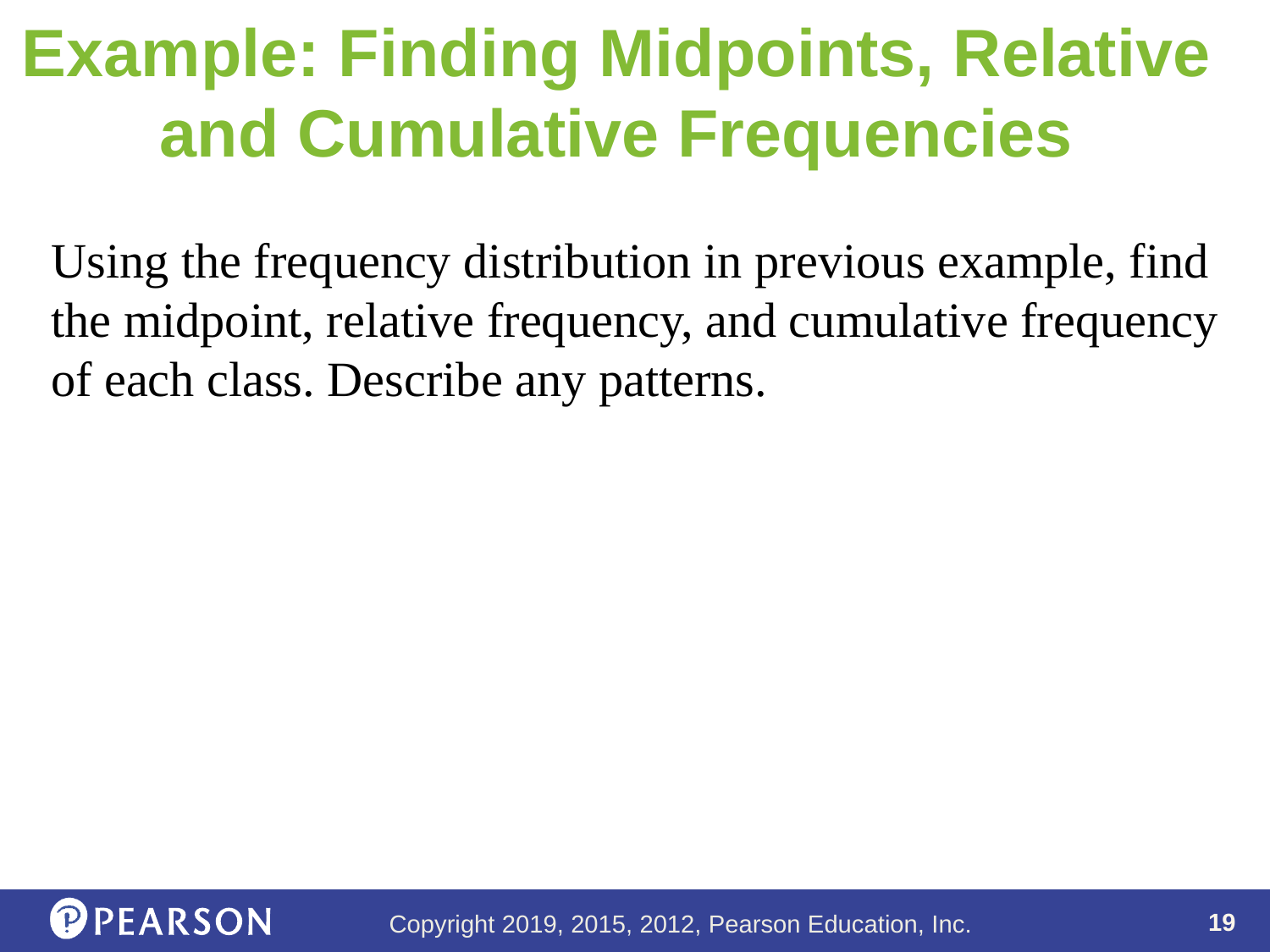

# Example: Finding Midpoints, Relative and Cumulative Frequencies
Using the frequency distribution in previous example, find the midpoint, relative frequency, and cumulative frequency of each class. Describe any patterns.